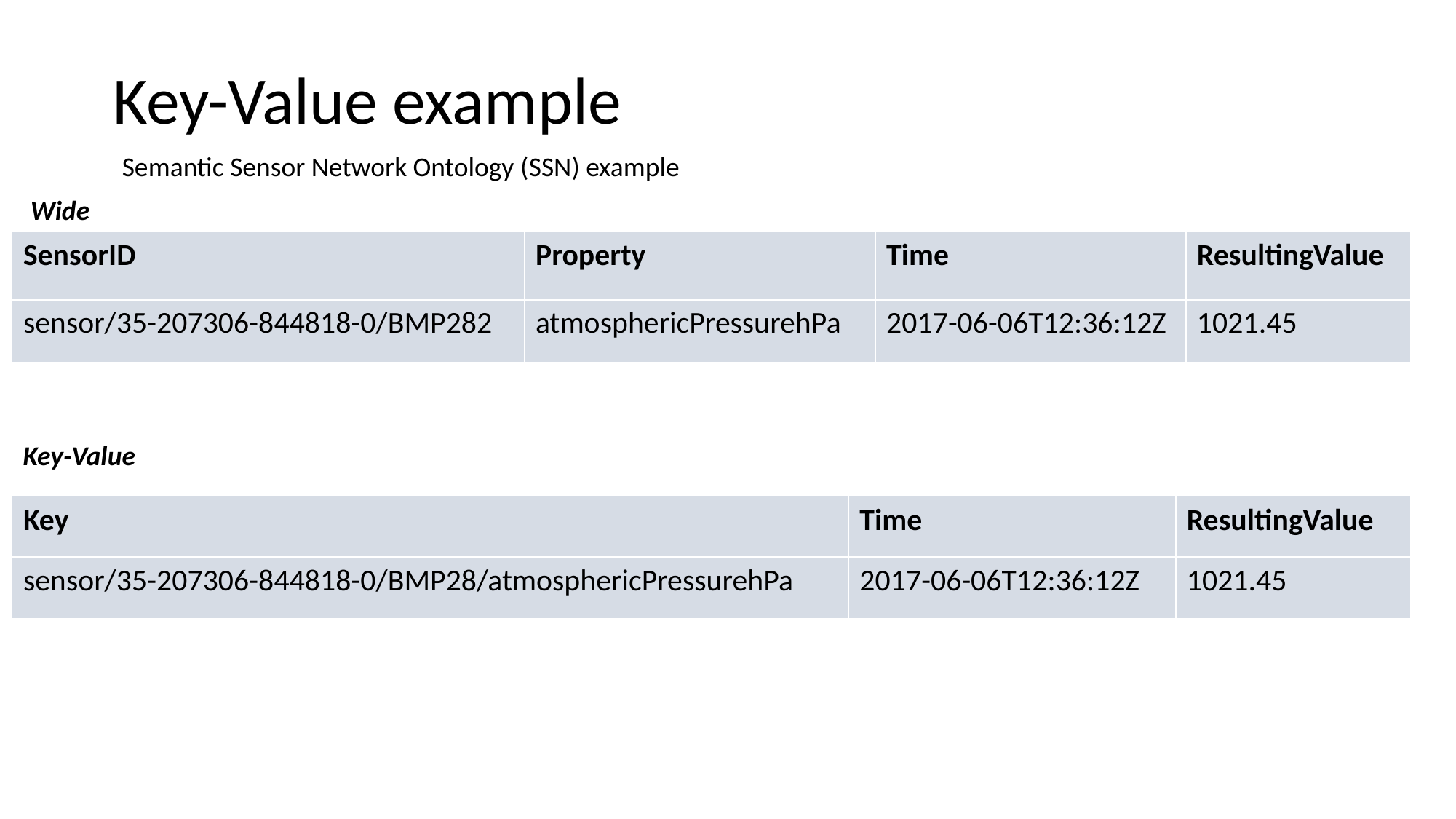

# Key-Value example
Semantic Sensor Network Ontology (SSN) example
Wide
| SensorID | Property | Time | ResultingValue |
| --- | --- | --- | --- |
| sensor/35-207306-844818-0/BMP282 | atmosphericPressurehPa | 2017-06-06T12:36:12Z | 1021.45 |
Key-Value
| Key | Time | ResultingValue |
| --- | --- | --- |
| sensor/35-207306-844818-0/BMP28/atmosphericPressurehPa | 2017-06-06T12:36:12Z | 1021.45 |